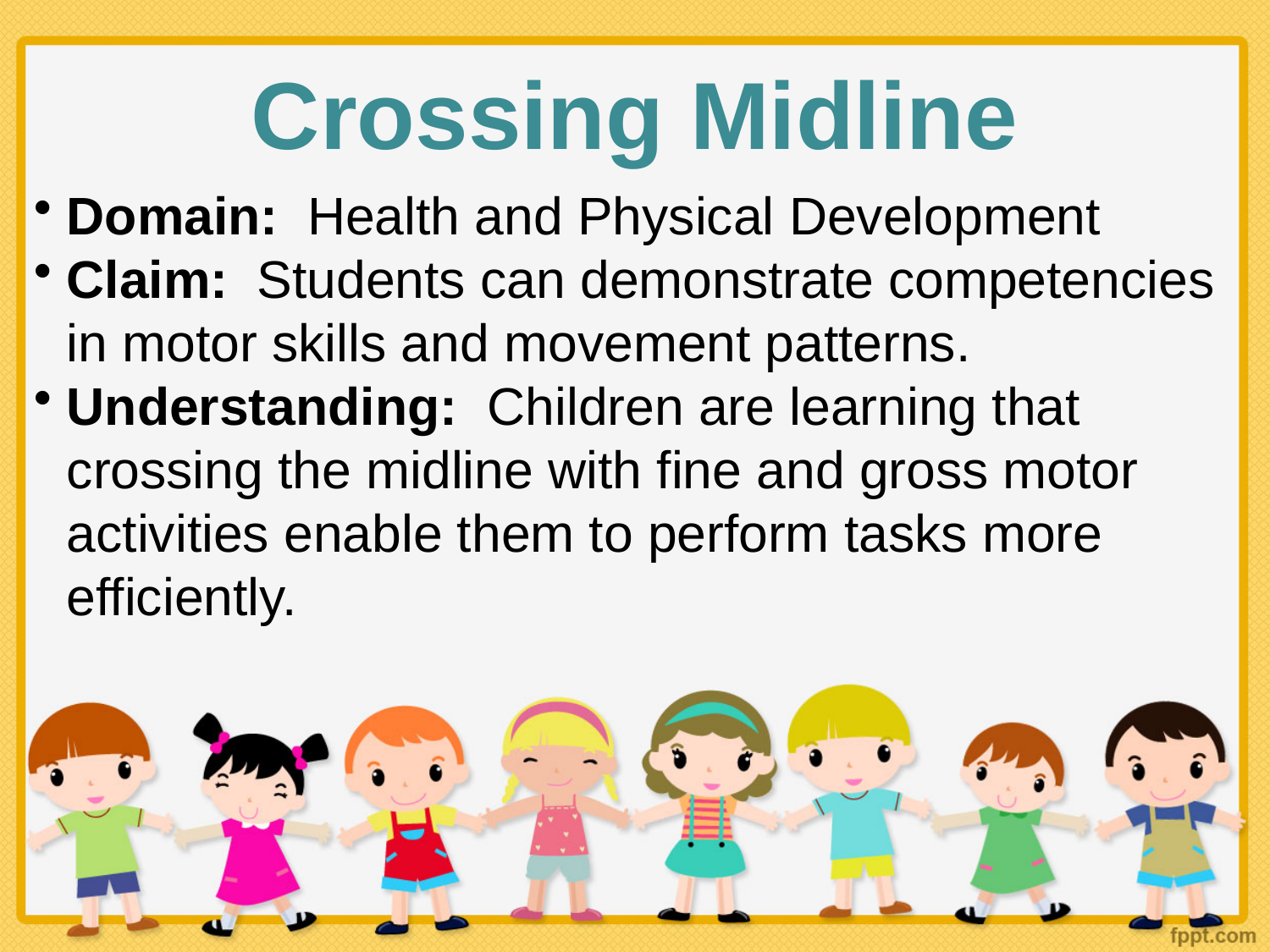

# Crossing Midline
Domain:  Health and Physical Development
Claim:  Students can demonstrate competencies in motor skills and movement patterns.
Understanding:  Children are learning that crossing the midline with fine and gross motor activities enable them to perform tasks more efficiently.